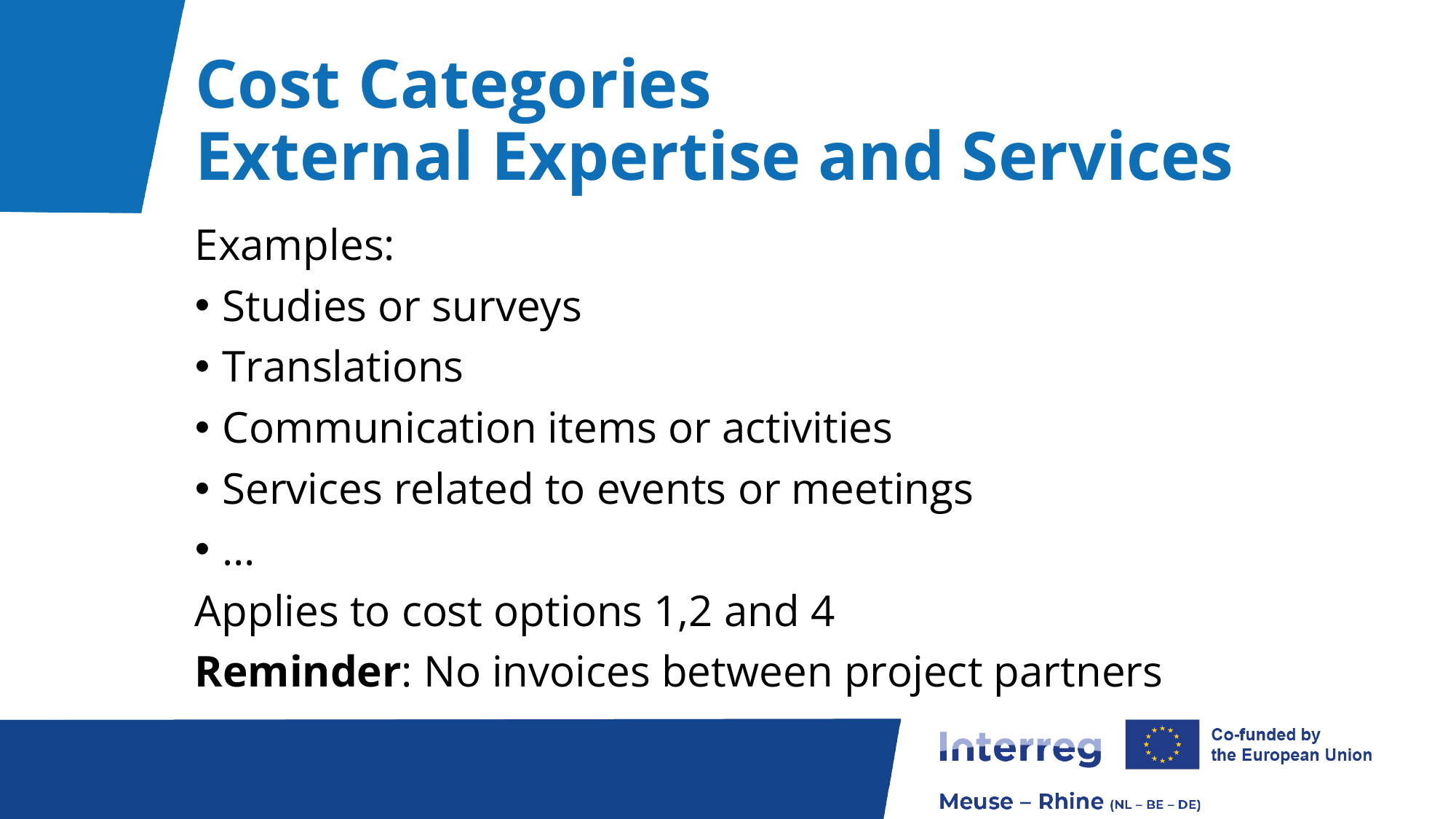

# Cost Categories External Expertise and Services
Examples:
Studies or surveys
Translations
Communication items or activities
Services related to events or meetings
…
Applies to cost options 1,2 and 4
Reminder: No invoices between project partners